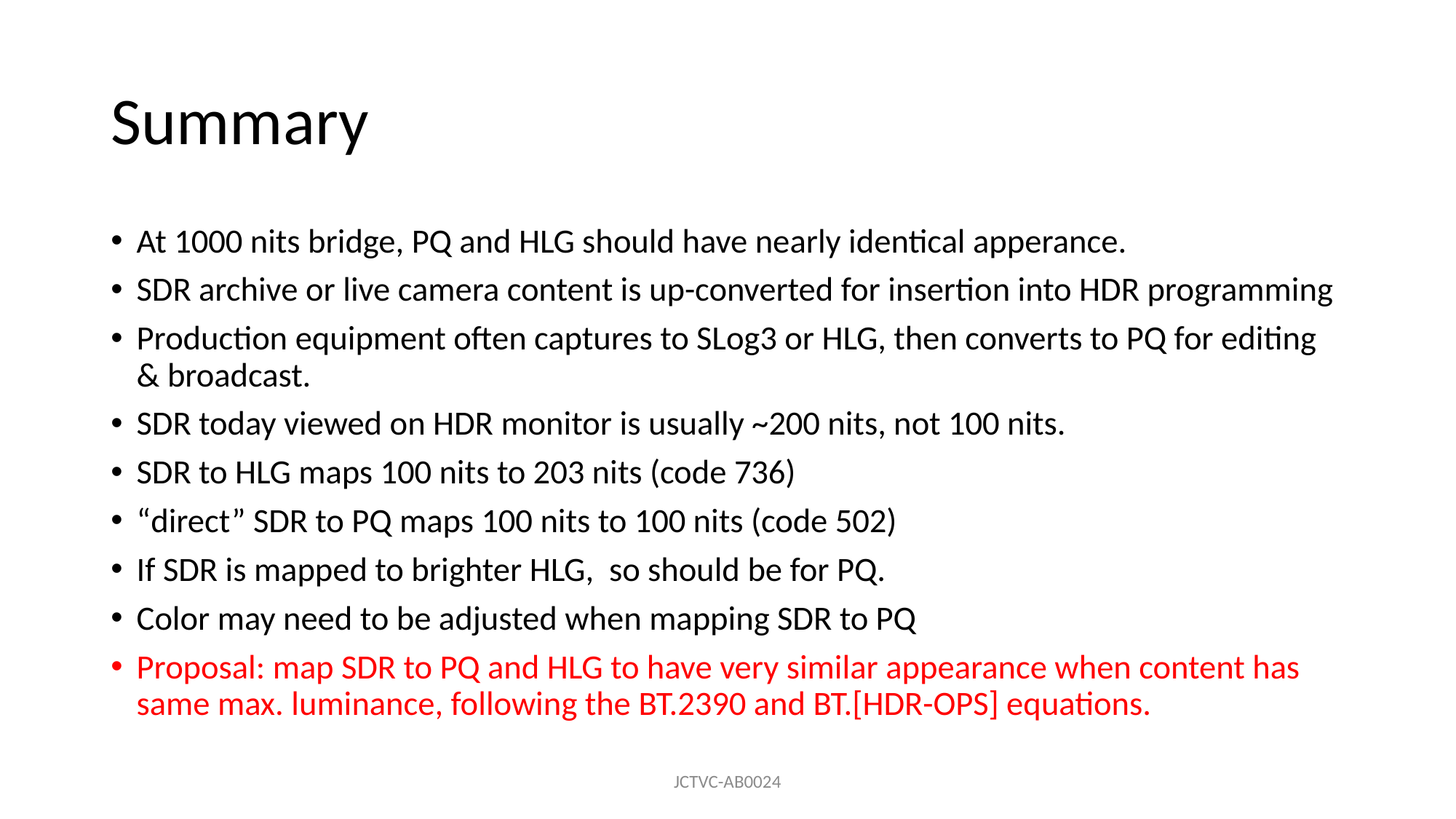

# Summary
At 1000 nits bridge, PQ and HLG should have nearly identical apperance.
SDR archive or live camera content is up-converted for insertion into HDR programming
Production equipment often captures to SLog3 or HLG, then converts to PQ for editing & broadcast.
SDR today viewed on HDR monitor is usually ~200 nits, not 100 nits.
SDR to HLG maps 100 nits to 203 nits (code 736)
“direct” SDR to PQ maps 100 nits to 100 nits (code 502)
If SDR is mapped to brighter HLG,  so should be for PQ.
Color may need to be adjusted when mapping SDR to PQ
Proposal: map SDR to PQ and HLG to have very similar appearance when content has same max. luminance, following the BT.2390 and BT.[HDR-OPS] equations.

JCTVC-AB0024